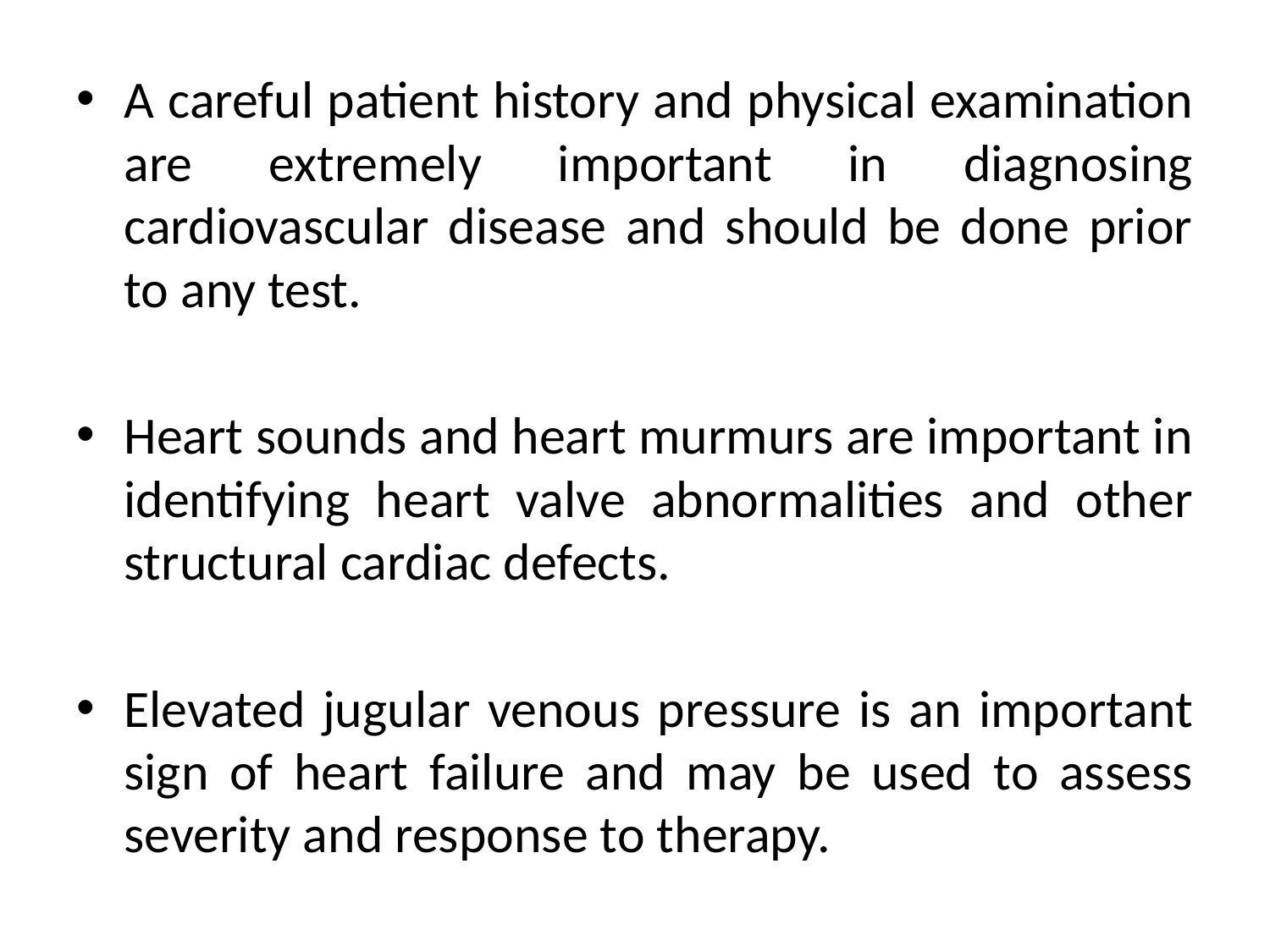

A careful patient history and physical examination are extremely important in diagnosing cardiovascular disease and should be done prior to any test.

Heart sounds and heart murmurs are important in identifying heart valve abnormalities and other structural cardiac defects.

Elevated jugular venous pressure is an important sign of heart failure and may be used to assess severity and response to therapy.